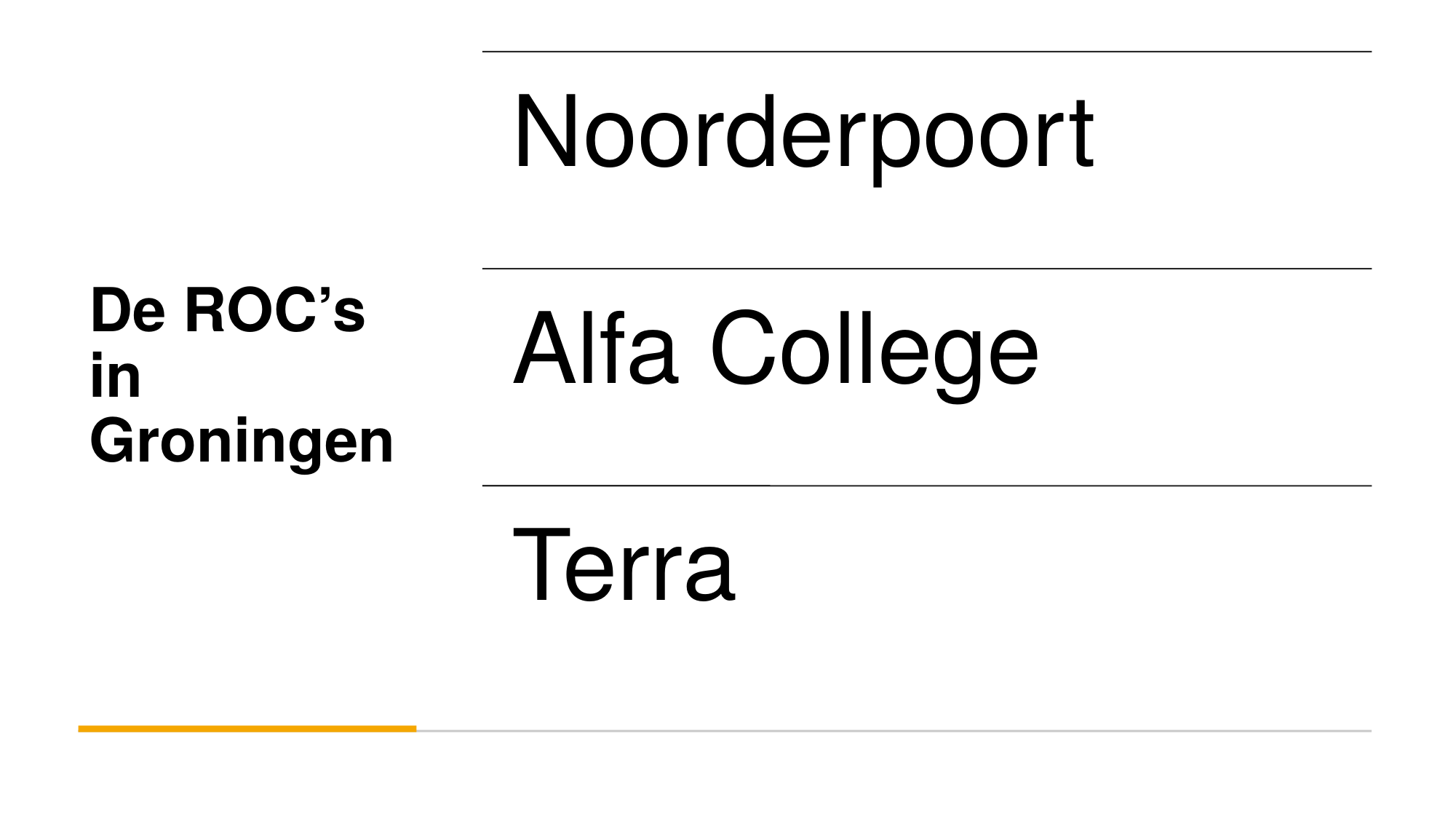

# De ROC’s in Groningen
Noorderpoort
Alfa College
Terra